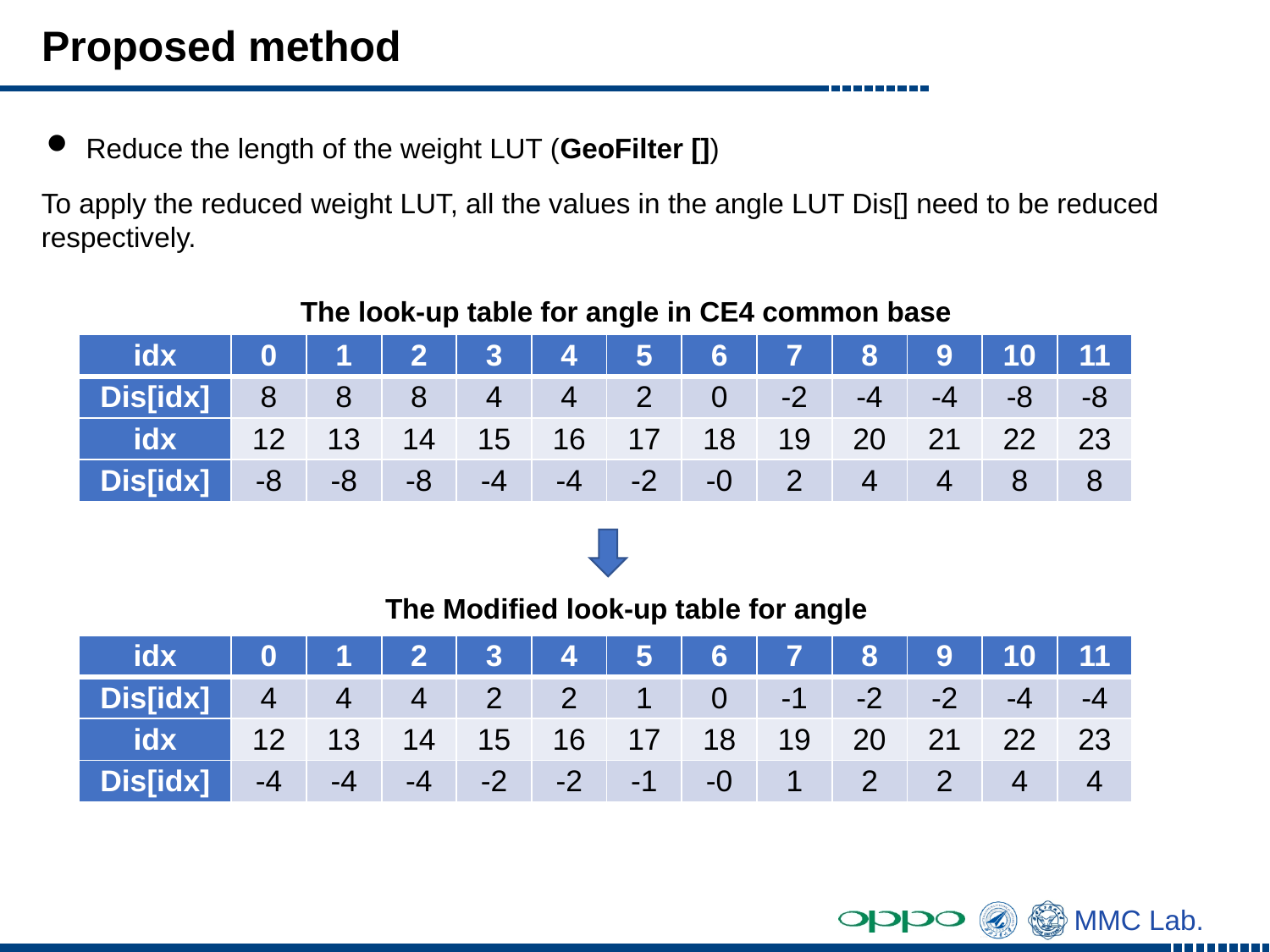

# Proposed method
Reduce the length of the weight LUT (GeoFilter [])
To apply the reduced weight LUT, all the values in the angle LUT Dis[] need to be reduced respectively.
The look-up table for angle in CE4 common base
| idx | 0 | 1 | 2 | 3 | 4 | 5 | 6 | 7 | 8 | 9 | 10 | 11 |
| --- | --- | --- | --- | --- | --- | --- | --- | --- | --- | --- | --- | --- |
| Dis[idx] | 8 | 8 | 8 | 4 | 4 | 2 | 0 | -2 | -4 | -4 | -8 | -8 |
| idx | 12 | 13 | 14 | 15 | 16 | 17 | 18 | 19 | 20 | 21 | 22 | 23 |
| Dis[idx] | -8 | -8 | -8 | -4 | -4 | -2 | -0 | 2 | 4 | 4 | 8 | 8 |

The Modified look-up table for angle
| idx | 0 | 1 | 2 | 3 | 4 | 5 | 6 | 7 | 8 | 9 | 10 | 11 |
| --- | --- | --- | --- | --- | --- | --- | --- | --- | --- | --- | --- | --- |
| Dis[idx] | 4 | 4 | 4 | 2 | 2 | 1 | 0 | -1 | -2 | -2 | -4 | -4 |
| idx | 12 | 13 | 14 | 15 | 16 | 17 | 18 | 19 | 20 | 21 | 22 | 23 |
| Dis[idx] | -4 | -4 | -4 | -2 | -2 | -1 | -0 | 1 | 2 | 2 | 4 | 4 |